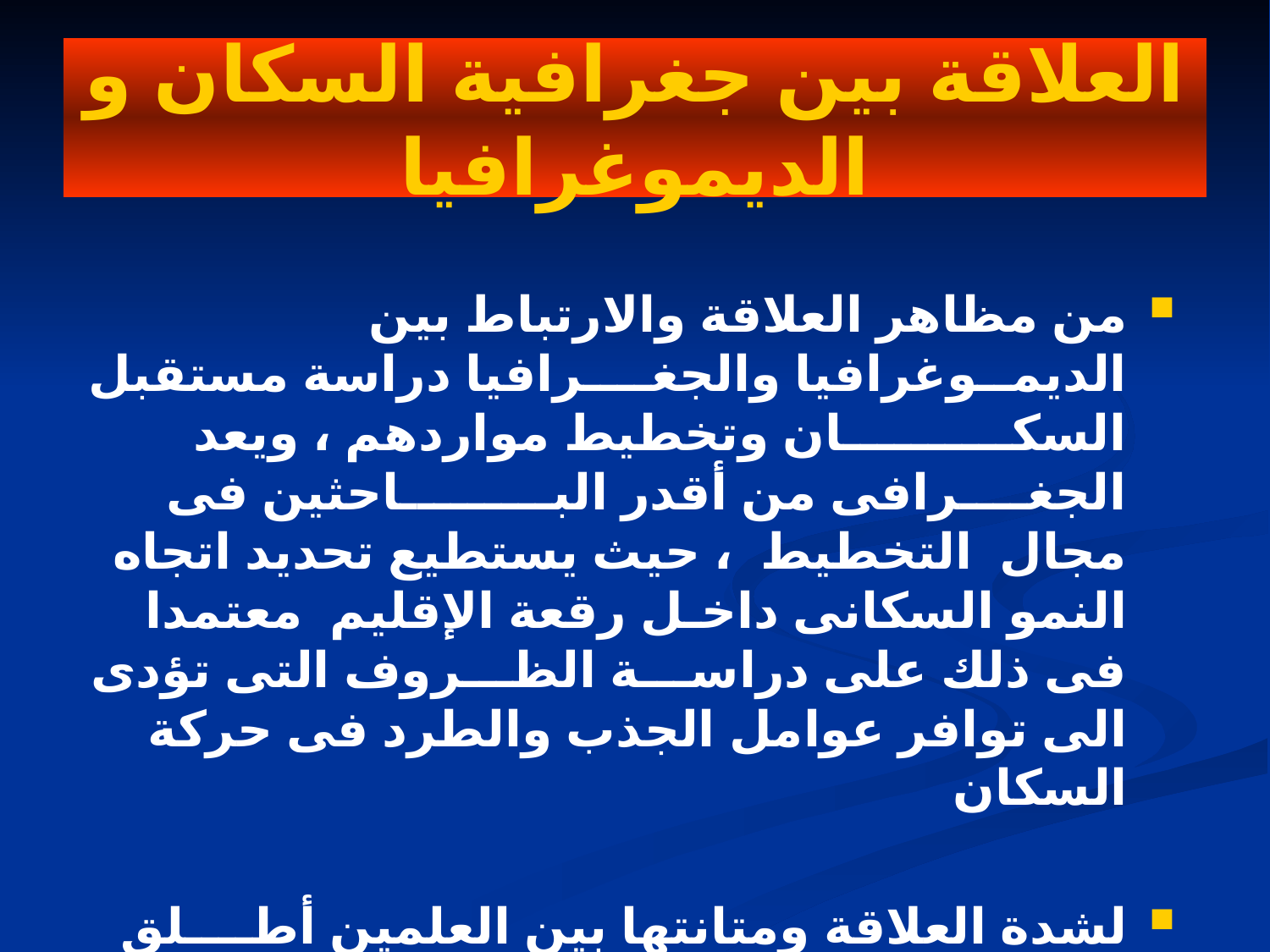

# العلاقة بين جغرافية السكان و الديموغرافيا
من مظاهر العلاقة والارتباط بين الديمــوغرافيا والجغــــرافيا دراسة مستقبل السكــــــــــان وتخطيط مواردهم ، ويعد الجغــــرافى من أقدر البـــــــــاحثين فى مجال  التخطيط  ، حيث يستطيع تحديد اتجاه النمو السكانى داخـل رقعة الإقليم  معتمدا فى ذلك على دراســـة الظـــروف التى تؤدى الى توافر عوامل الجذب والطرد فى حركة السكان

لشدة العلاقة ومتانتها بين العلمين أطــــلق بعض البـــــــــاحثين على جغــــــــرافية السكـــــــــــــــــان  ( الجغــــــــرافية الديمـــــوغرافية ) demographic   geography